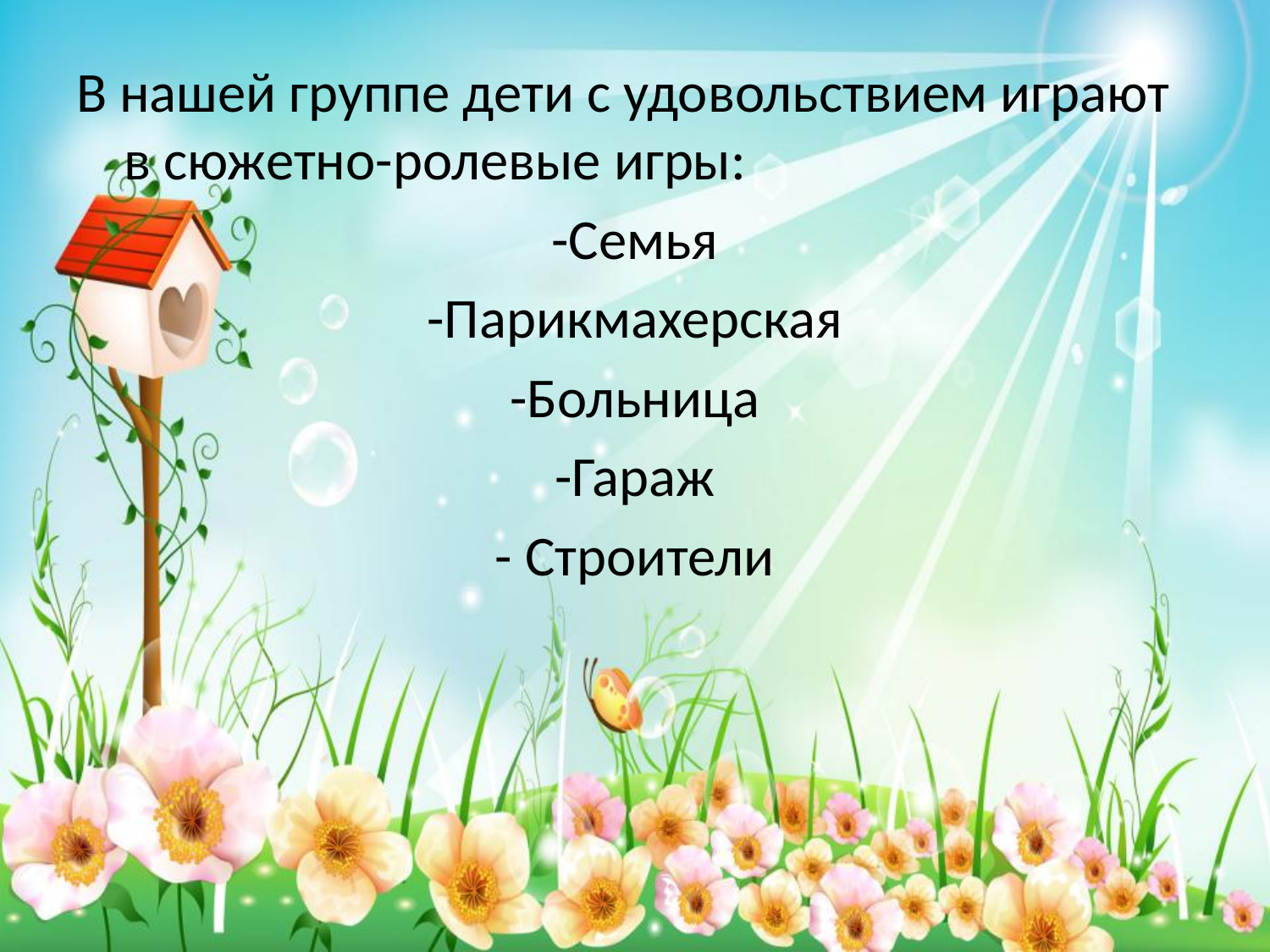

В нашей группе дети с удовольствием играют в сюжетно-ролевые игры:
-Семья
-Парикмахерская
-Больница
-Гараж
- Строители